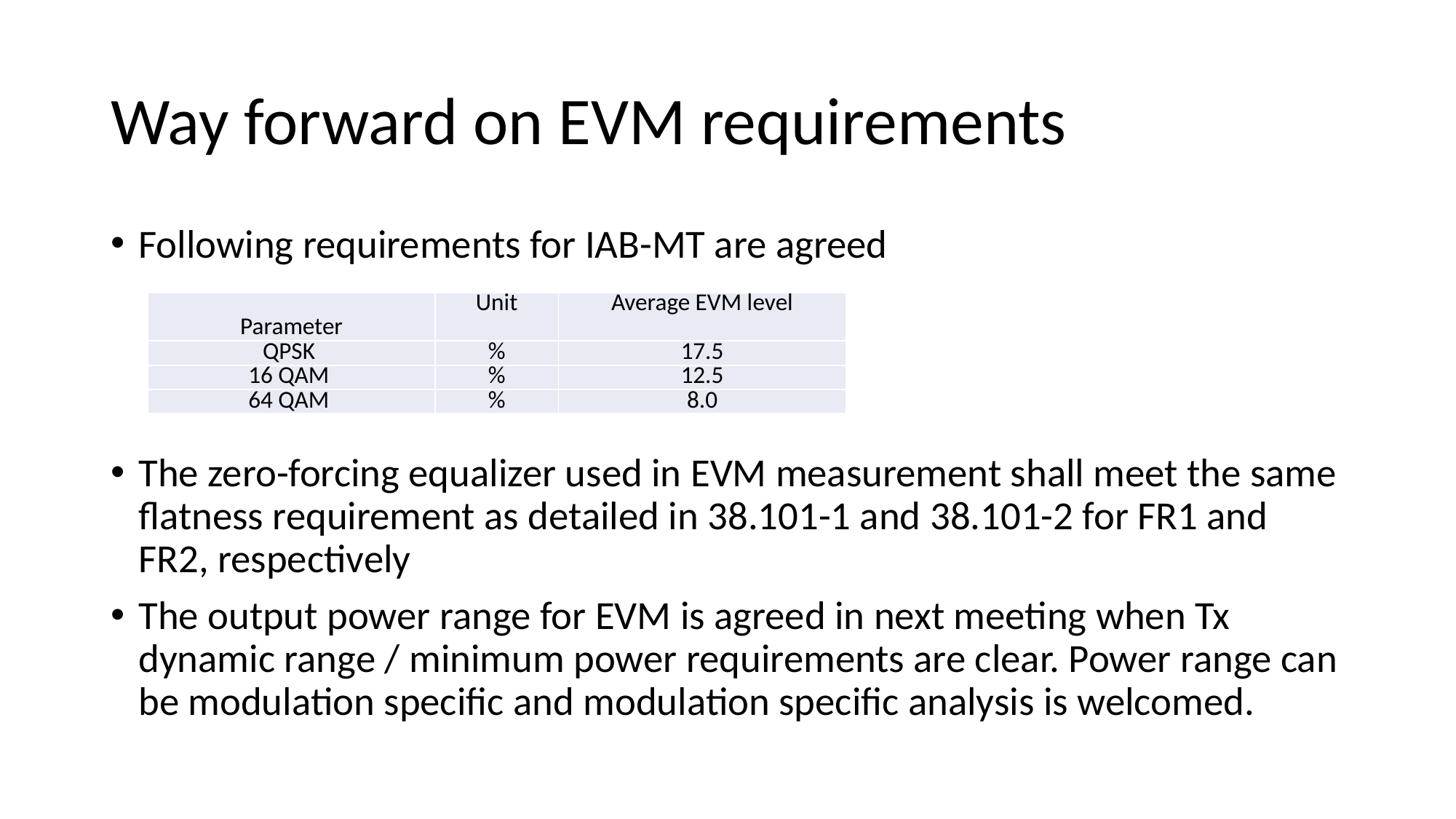

# Way forward on EVM requirements
Following requirements for IAB-MT are agreed

The zero-forcing equalizer used in EVM measurement shall meet the same flatness requirement as detailed in 38.101-1 and 38.101-2 for FR1 and FR2, respectively
The output power range for EVM is agreed in next meeting when Tx dynamic range / minimum power requirements are clear. Power range can be modulation specific and modulation specific analysis is welcomed.
| Parameter | Unit | Average EVM level |
| --- | --- | --- |
| QPSK | % | 17.5 |
| 16 QAM | % | 12.5 |
| 64 QAM | % | 8.0 |